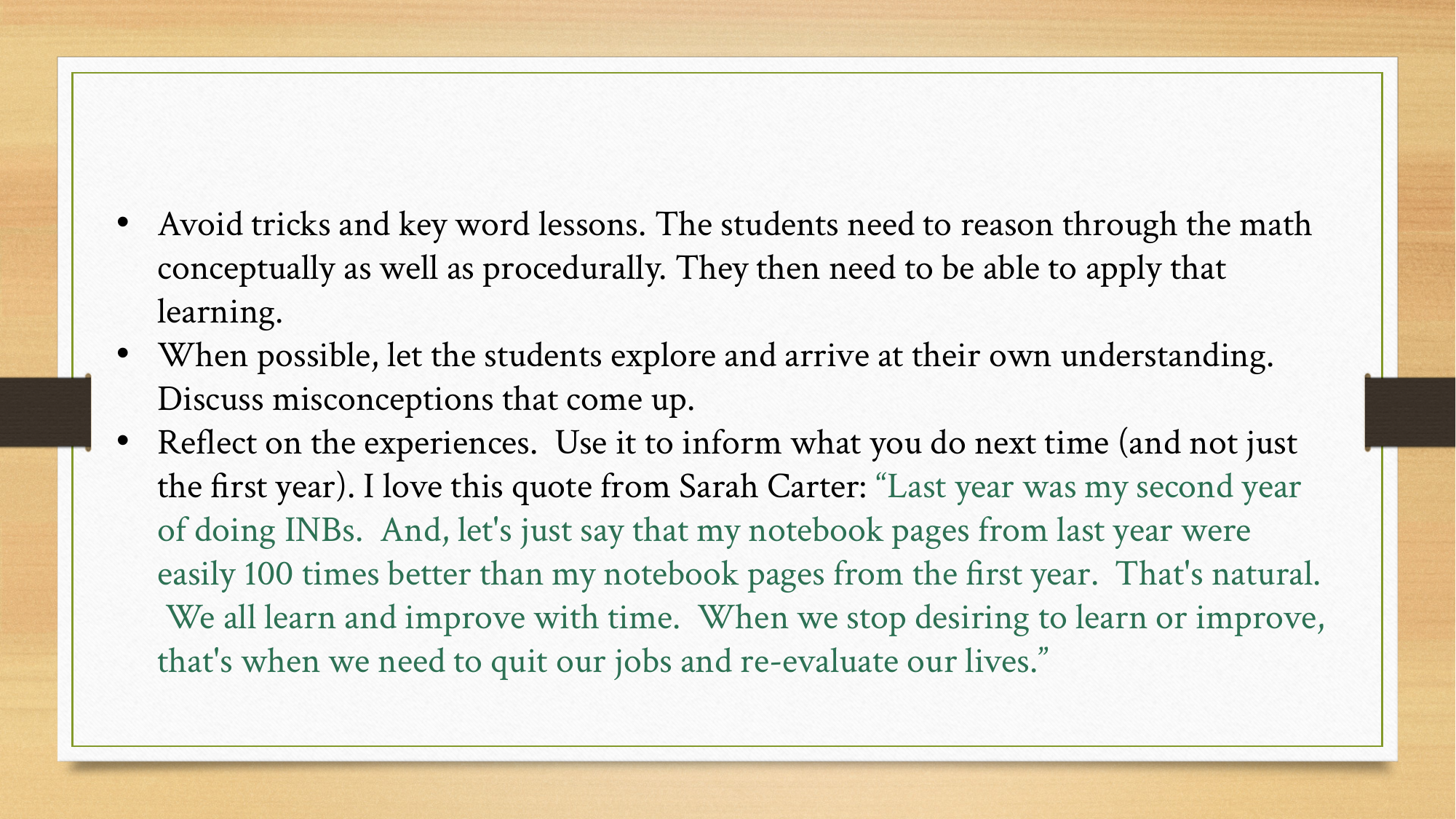

Avoid tricks and key word lessons. The students need to reason through the math conceptually as well as procedurally. They then need to be able to apply that learning.
When possible, let the students explore and arrive at their own understanding. Discuss misconceptions that come up.
Reflect on the experiences.  Use it to inform what you do next time (and not just the first year). I love this quote from Sarah Carter: “Last year was my second year of doing INBs.  And, let's just say that my notebook pages from last year were easily 100 times better than my notebook pages from the first year.  That's natural.  We all learn and improve with time.  When we stop desiring to learn or improve, that's when we need to quit our jobs and re-evaluate our lives.”